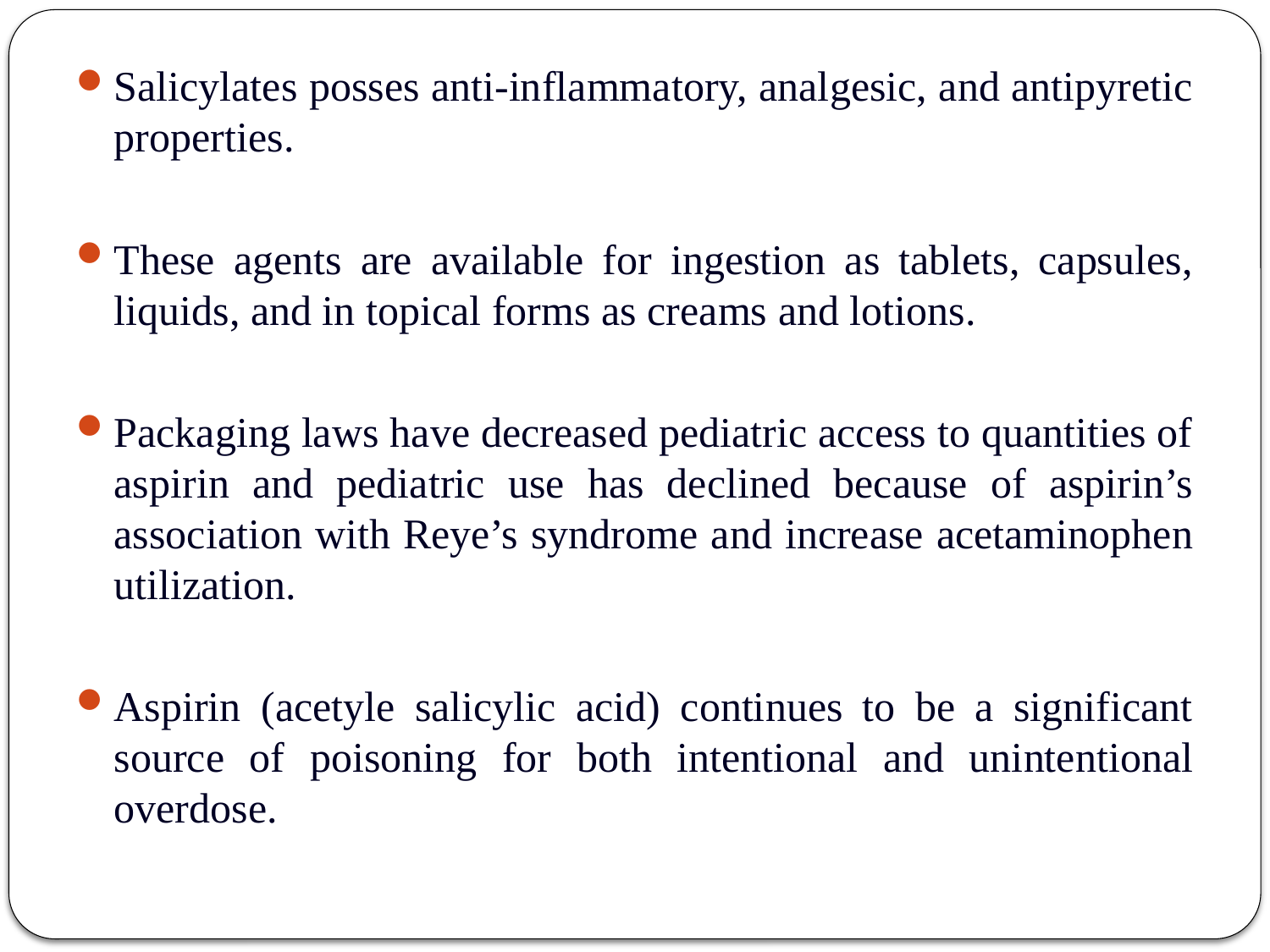

Salicylates posses anti-inflammatory, analgesic, and antipyretic properties.

These agents are available for ingestion as tablets, capsules, liquids, and in topical forms as creams and lotions.

Packaging laws have decreased pediatric access to quantities of aspirin and pediatric use has declined because of aspirin’s association with Reye’s syndrome and increase acetaminophen utilization.

Aspirin (acetyle salicylic acid) continues to be a significant source of poisoning for both intentional and unintentional overdose.